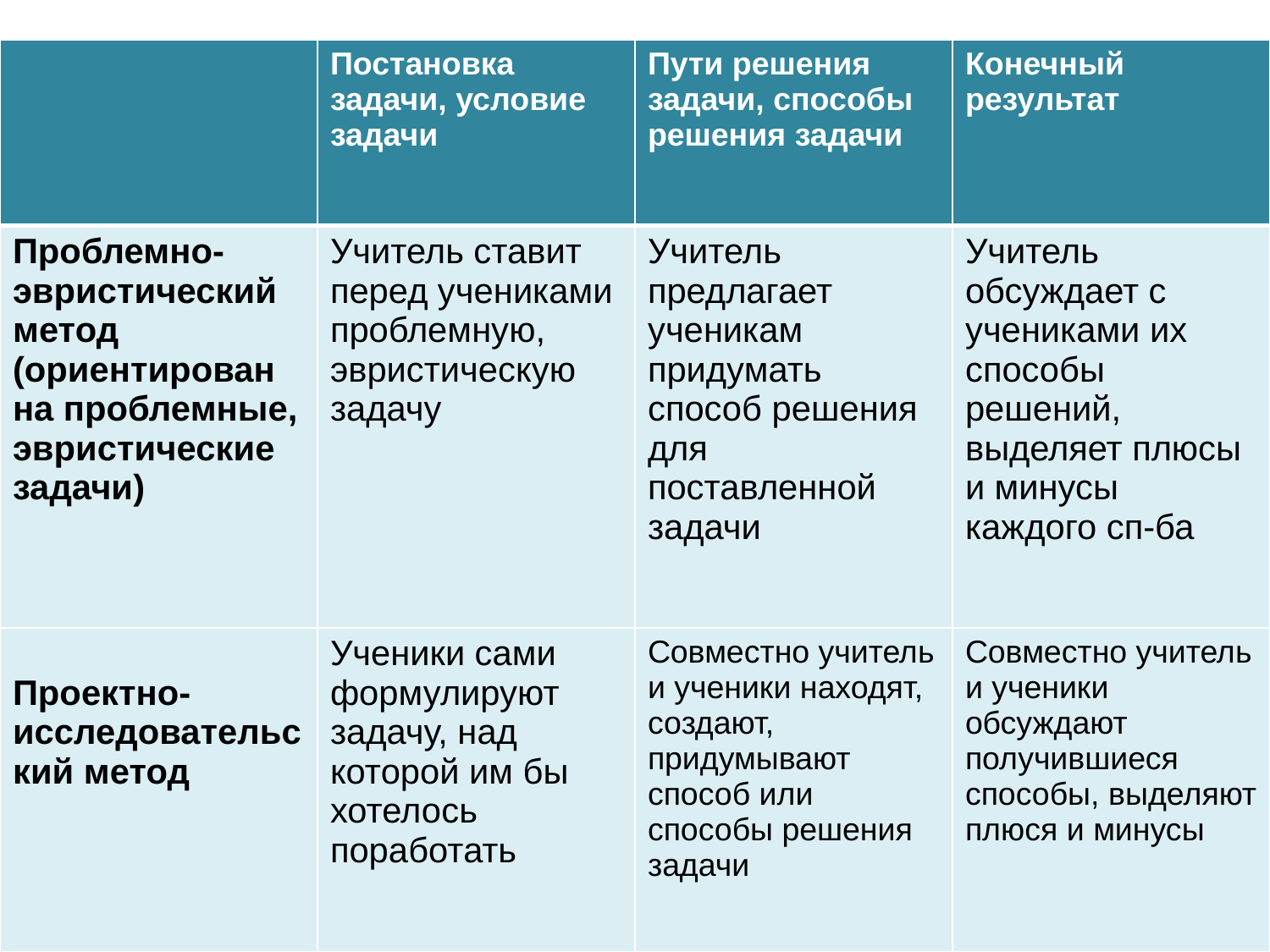

|  | Постановка задачи, условие задачи | Пути решения задачи, способы решения задачи | Конечный результат |
| --- | --- | --- | --- |
| Проблемно-эвристический метод (ориентирован на проблемные, эвристические задачи) | Учитель ставит перед учениками проблемную, эвристическую задачу | Учитель предлагает ученикам придумать способ решения для поставленной задачи | Учитель обсуждает с учениками их способы решений, выделяет плюсы и минусы каждого сп-ба |
| Проектно-исследовательский метод | Ученики сами формулируют задачу, над которой им бы хотелось поработать | Совместно учитель и ученики находят, создают, придумывают способ или способы решения задачи | Совместно учитель и ученики обсуждают получившиеся способы, выделяют плюся и минусы |